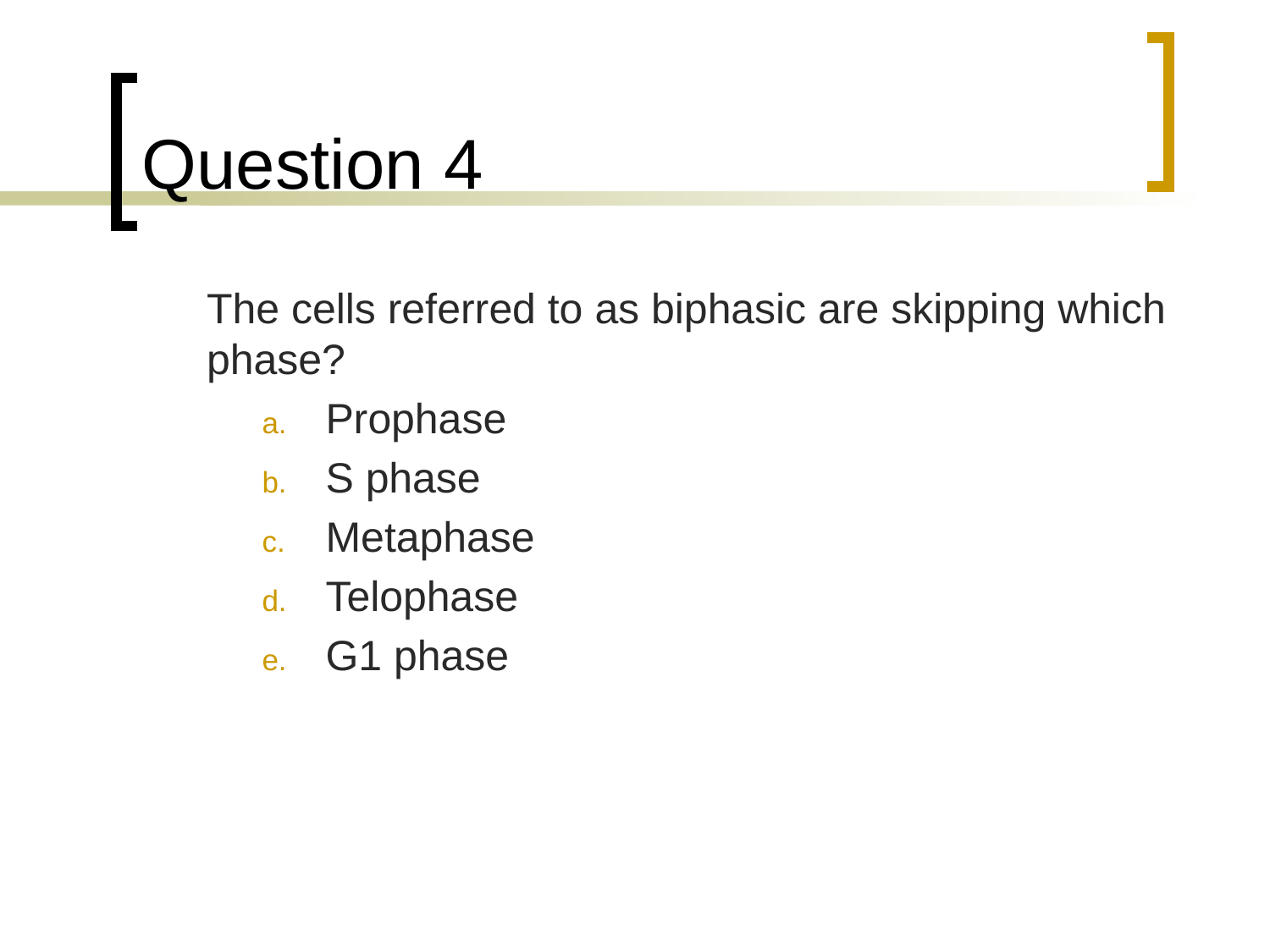

# Question 4
	The cells referred to as biphasic are skipping which phase?
Prophase
S phase
Metaphase
Telophase
G1 phase